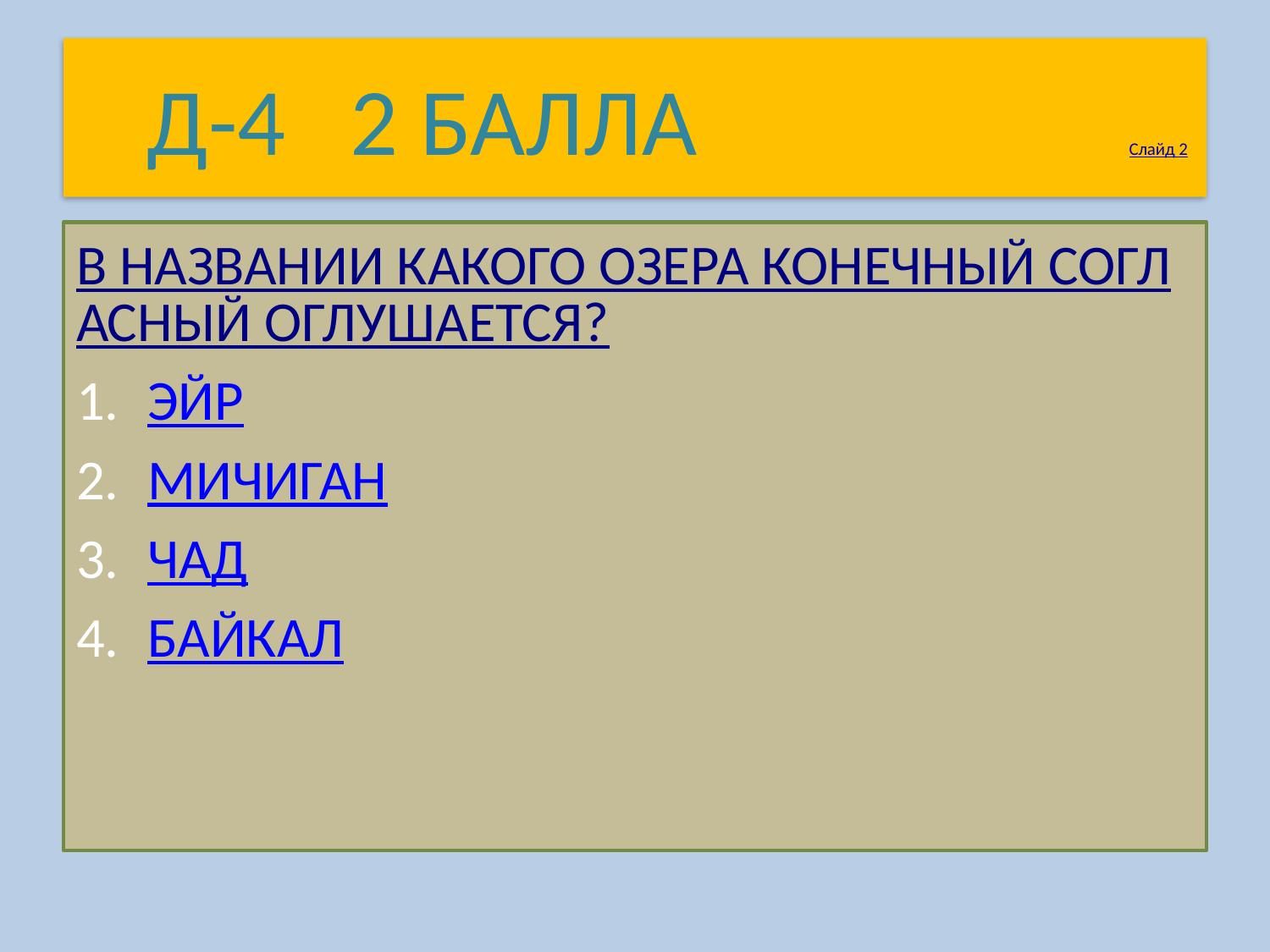

# Д-4   2 БАЛЛА                    Слайд 2
В НАЗВАНИИ КАКОГО ОЗЕРА КОНЕЧНЫЙ СОГЛАСНЫЙ ОГЛУШАЕТСЯ?
ЭЙР
МИЧИГАН
ЧАД
БАЙКАЛ